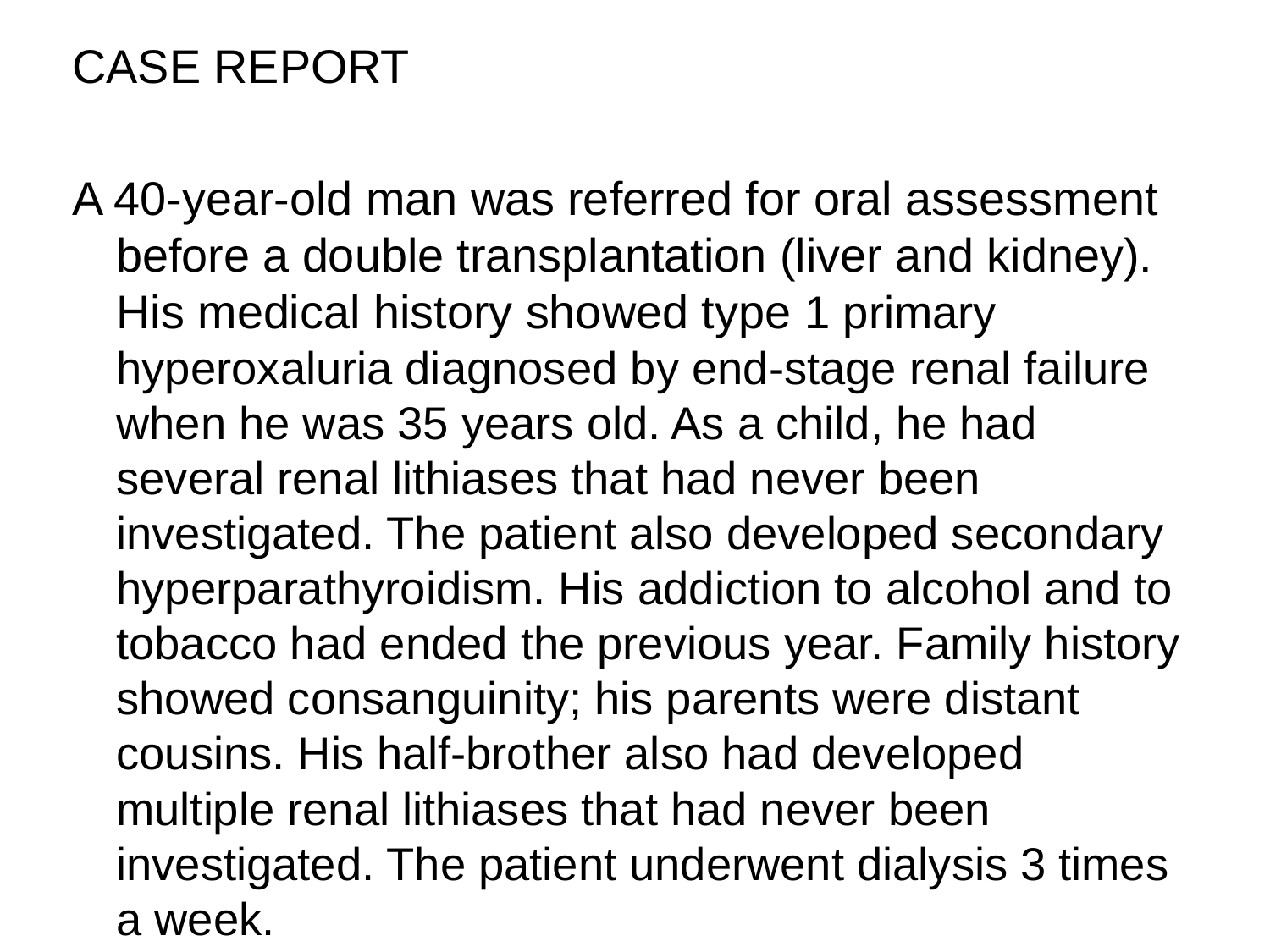

CASE REPORT

A 40-year-old man was referred for oral assessment before a double transplantation (liver and kidney). His medical history showed type 1 primary hyperoxaluria diagnosed by end-stage renal failure when he was 35 years old. As a child, he had several renal lithiases that had never been investigated. The patient also developed secondary hyperparathyroidism. His addiction to alcohol and to tobacco had ended the previous year. Family history showed consanguinity; his parents were distant cousins. His half-brother also had developed multiple renal lithiases that had never been investigated. The patient underwent dialysis 3 times a week.